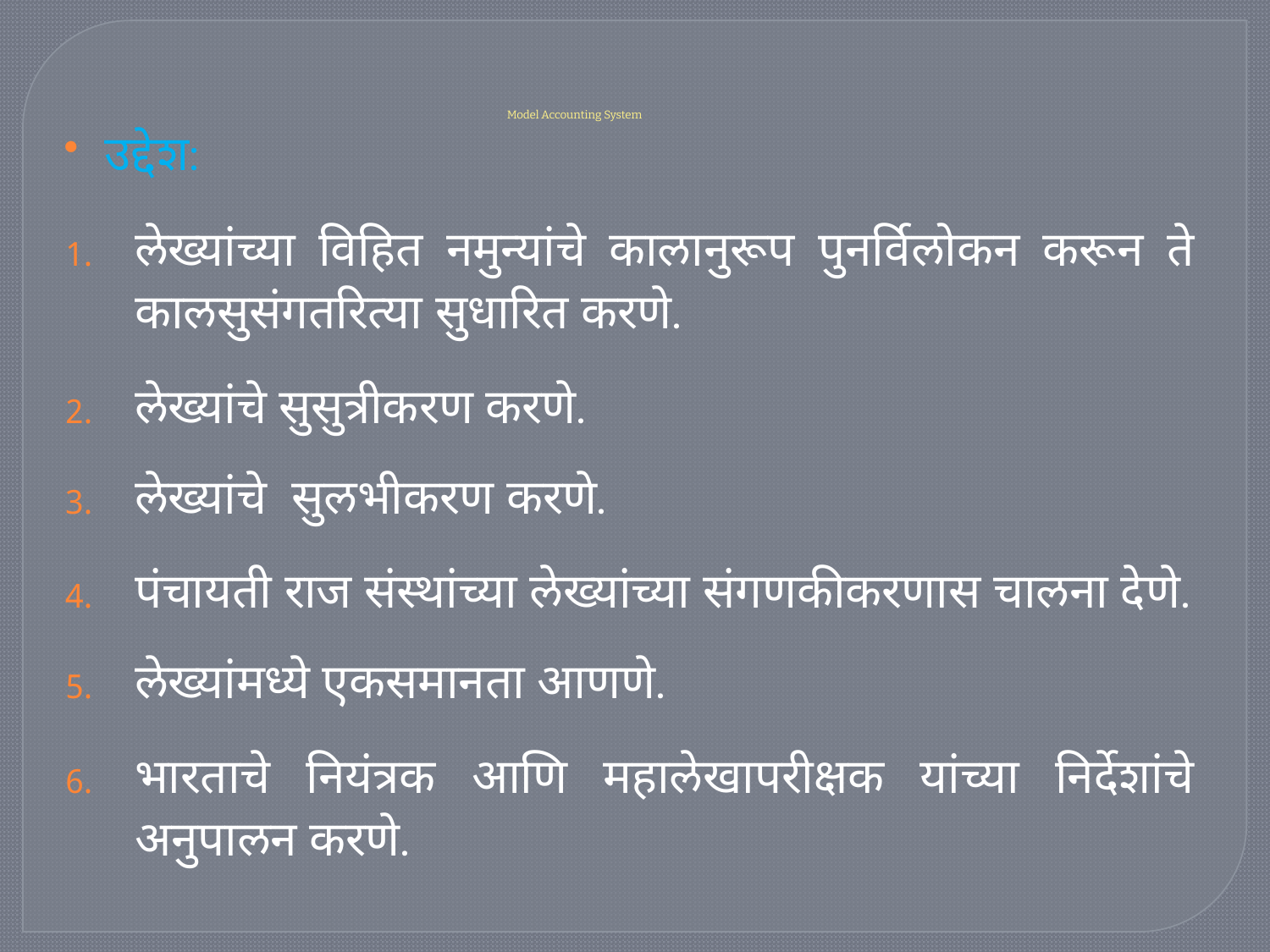

Model Accounting System
उद्देश:

लेख्यांच्या विहित नमुन्यांचे कालानुरूप पुनर्विलोकन करून ते कालसुसंगतरित्या सुधारित करणे.

लेख्यांचे सुसुत्रीकरण करणे.

लेख्यांचे  सुलभीकरण करणे.

पंचायती राज संस्थांच्या लेख्यांच्या संगणकीकरणास चालना देणे.

लेख्यांमध्ये एकसमानता आणणे.

भारताचे नियंत्रक आणि महालेखापरीक्षक यांच्या निर्देशांचे अनुपालन करणे.